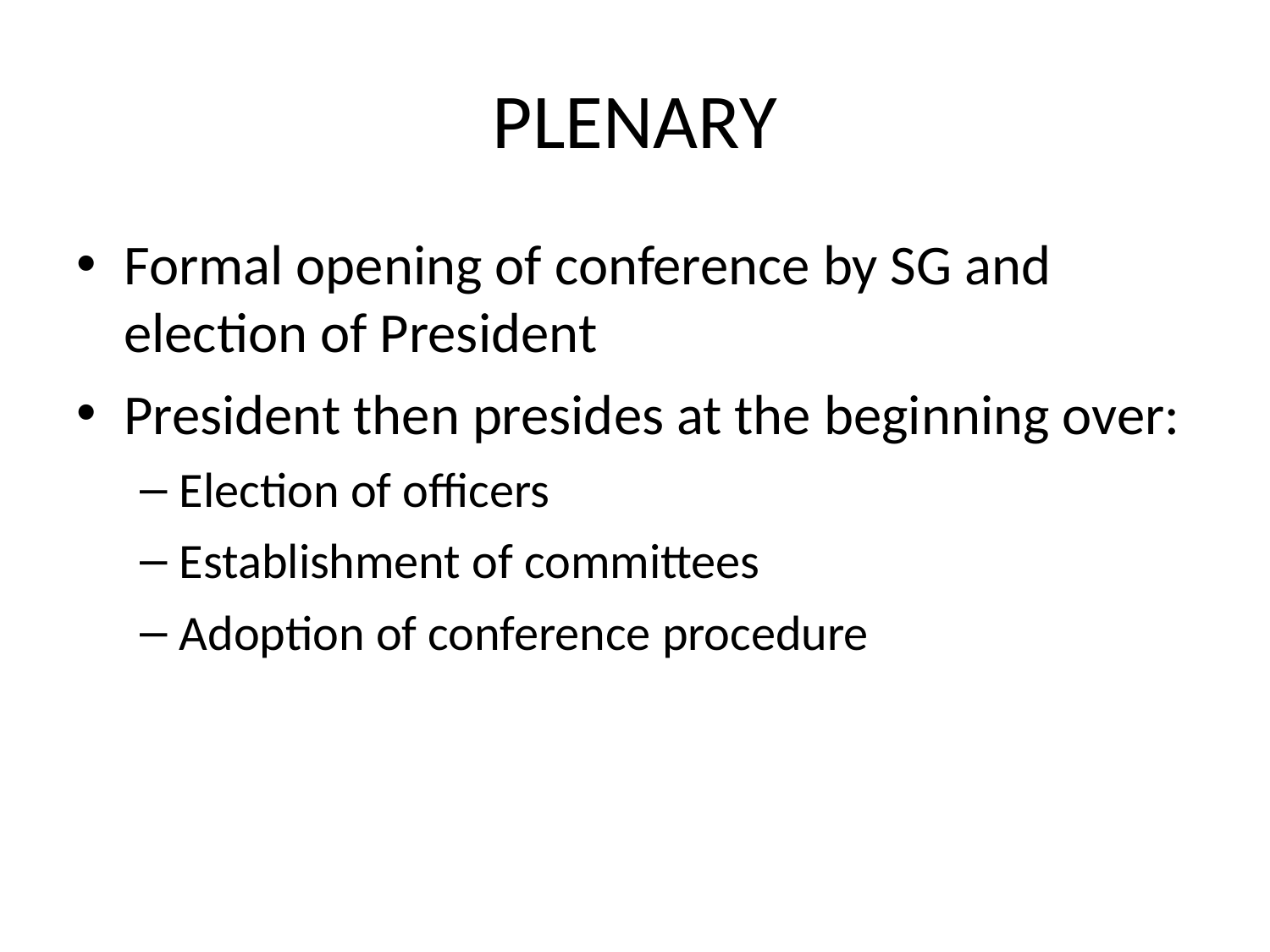

# PLENARY
Formal opening of conference by SG and election of President
President then presides at the beginning over:
Election of officers
Establishment of committees
Adoption of conference procedure